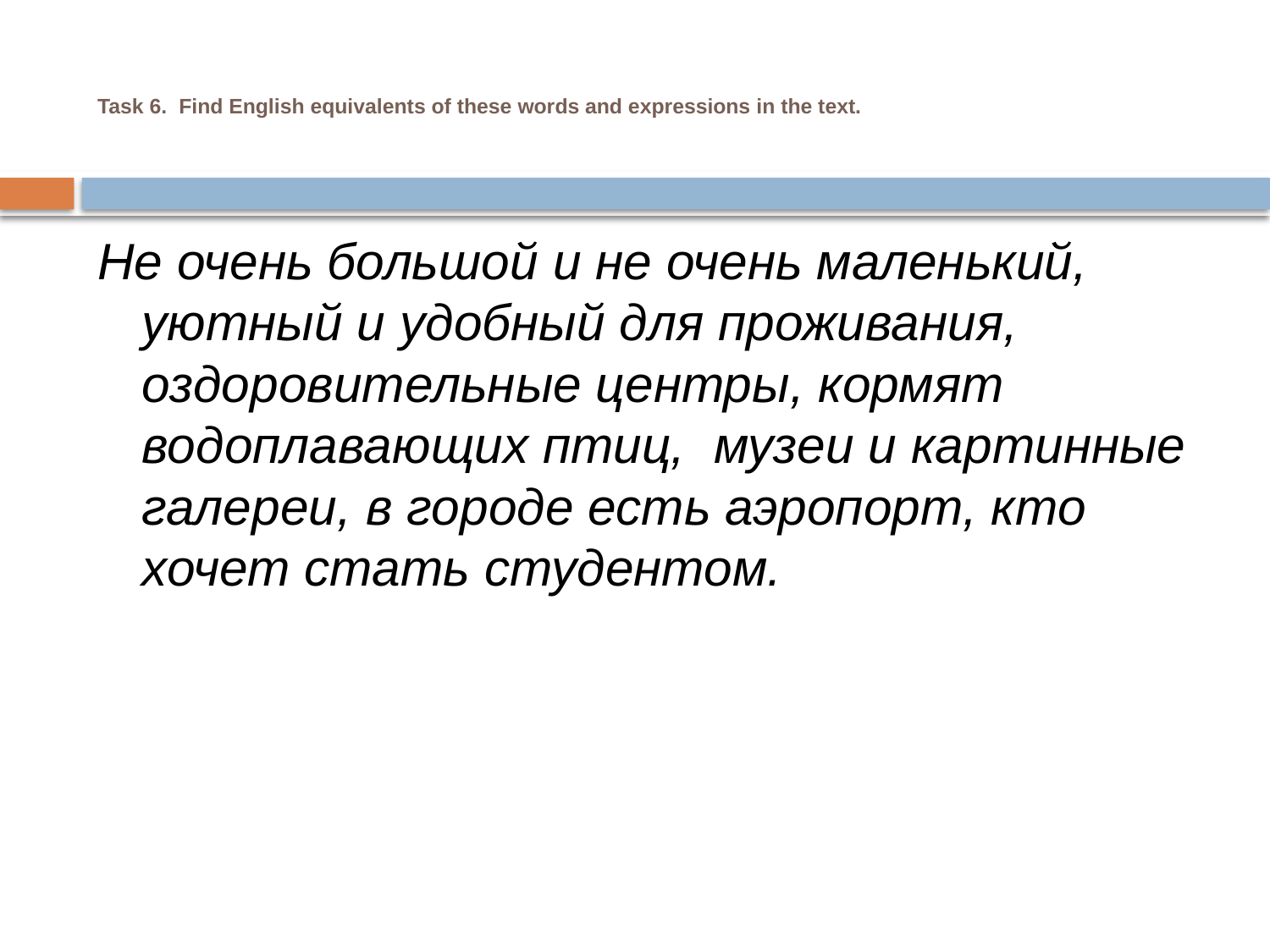

# Task 6.  Find English equivalents of these words and expressions in the text.
Не очень большой и не очень маленький, уютный и удобный для проживания, оздоровительные центры, кормят водоплавающих птиц,  музеи и картинные галереи, в городе есть аэропорт, кто хочет стать студентом.